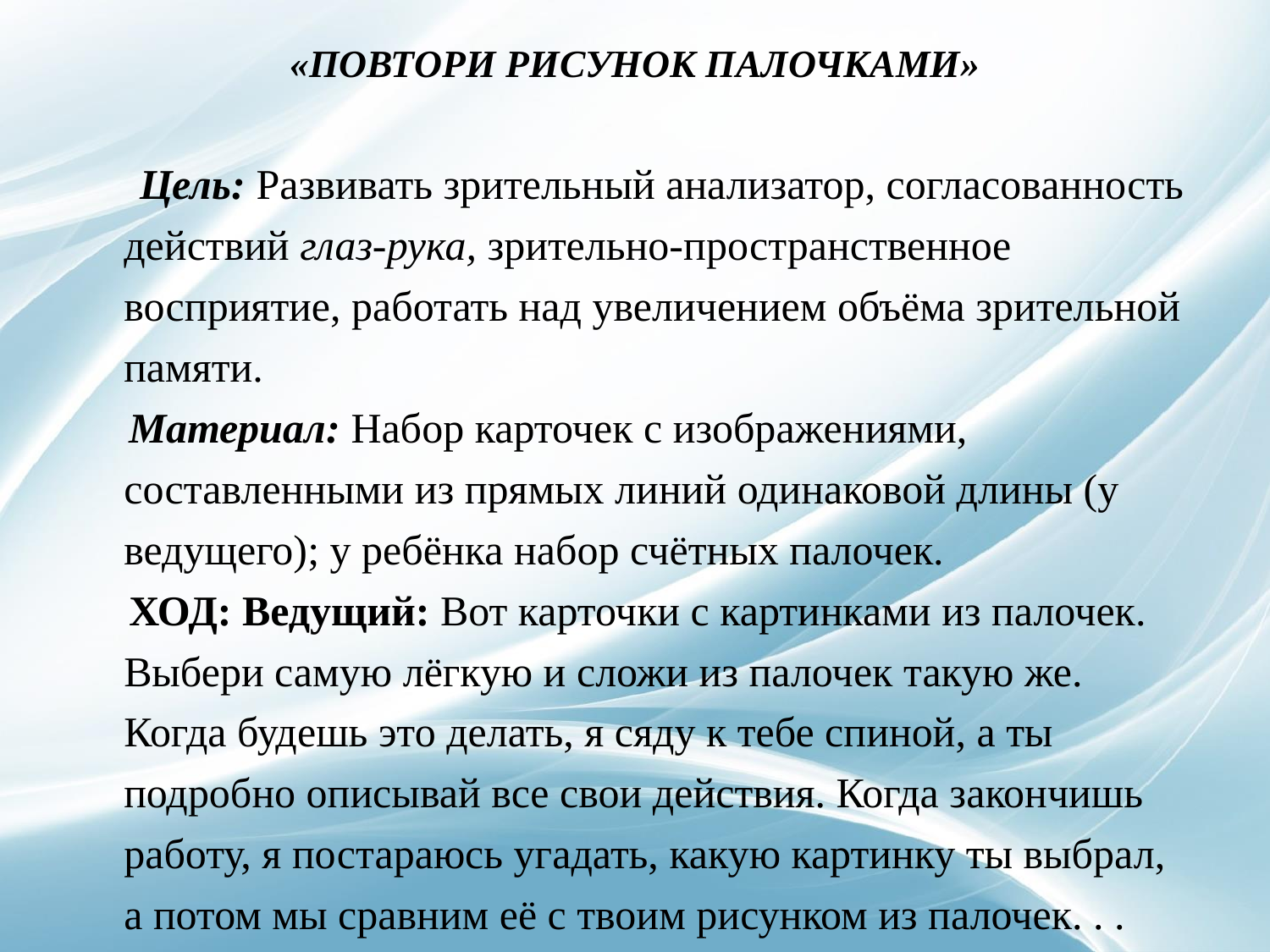

# «ПОВТОРИ РИСУНОК ПАЛОЧКАМИ»

      Цель: Развивать зрительный анализатор, согласованность действий глаз-рука, зрительно-пространственное восприятие, работать над увеличением объёма зрительной памяти.
     Материал: Набор карточек с изображениями, составленными из прямых линий одинаковой длины (у ведущего); у ребёнка набор счётных палочек.
     ХОД: Ведущий: Вот карточки с картинками из палочек. Выбери самую лёгкую и сложи из палочек такую же. Когда будешь это делать, я сяду к тебе спиной, а ты подробно описывай все свои действия. Когда закончишь работу, я постараюсь угадать, какую картинку ты выбрал, а потом мы сравним её с твоим рисунком из палочек. . .